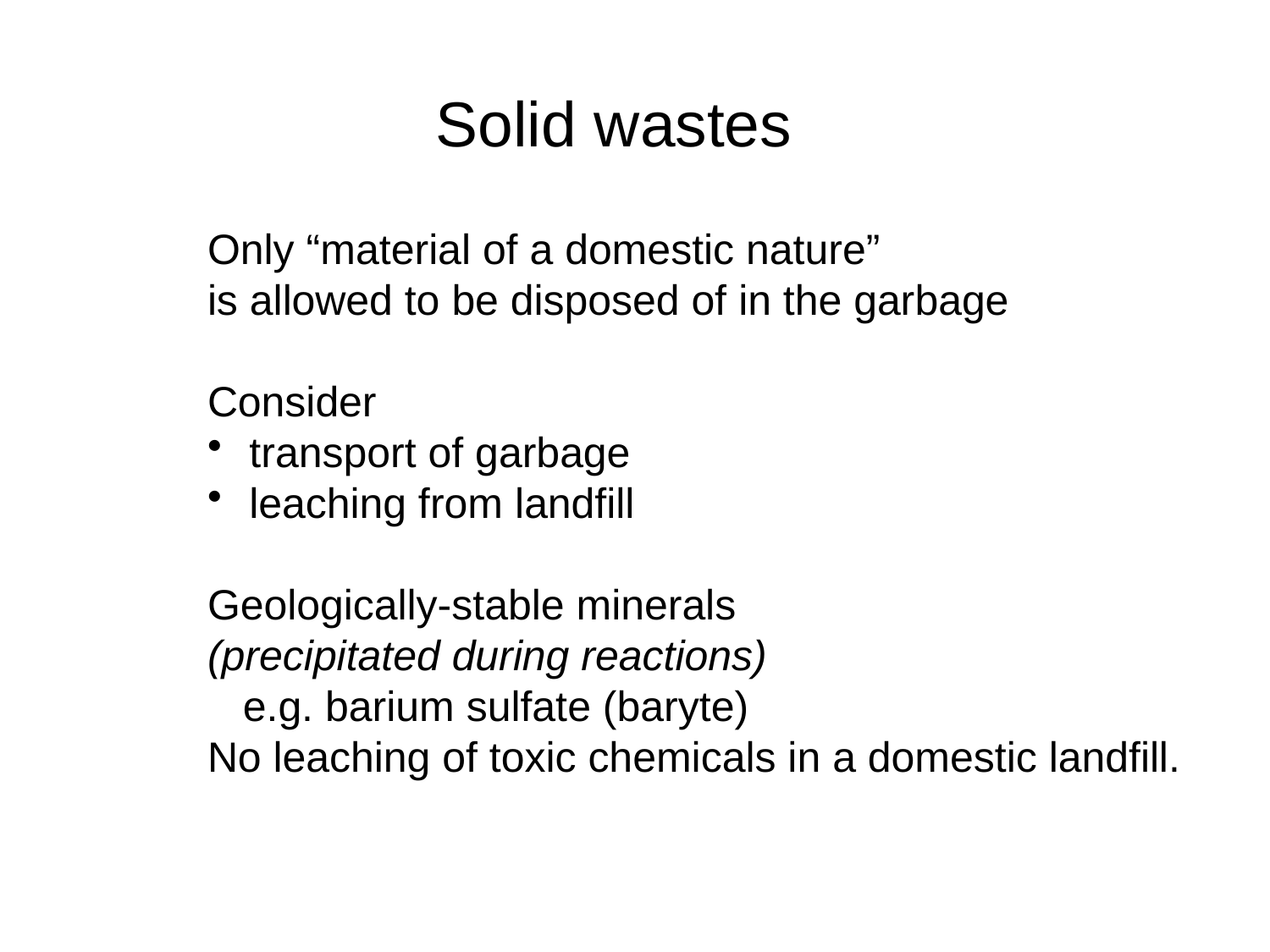

# Solid wastes
Only “material of a domestic nature”
is allowed to be disposed of in the garbage

Consider
 transport of garbage
 leaching from landfill

Geologically-stable minerals
(precipitated during reactions)
   e.g. barium sulfate (baryte)
No leaching of toxic chemicals in a domestic landfill.